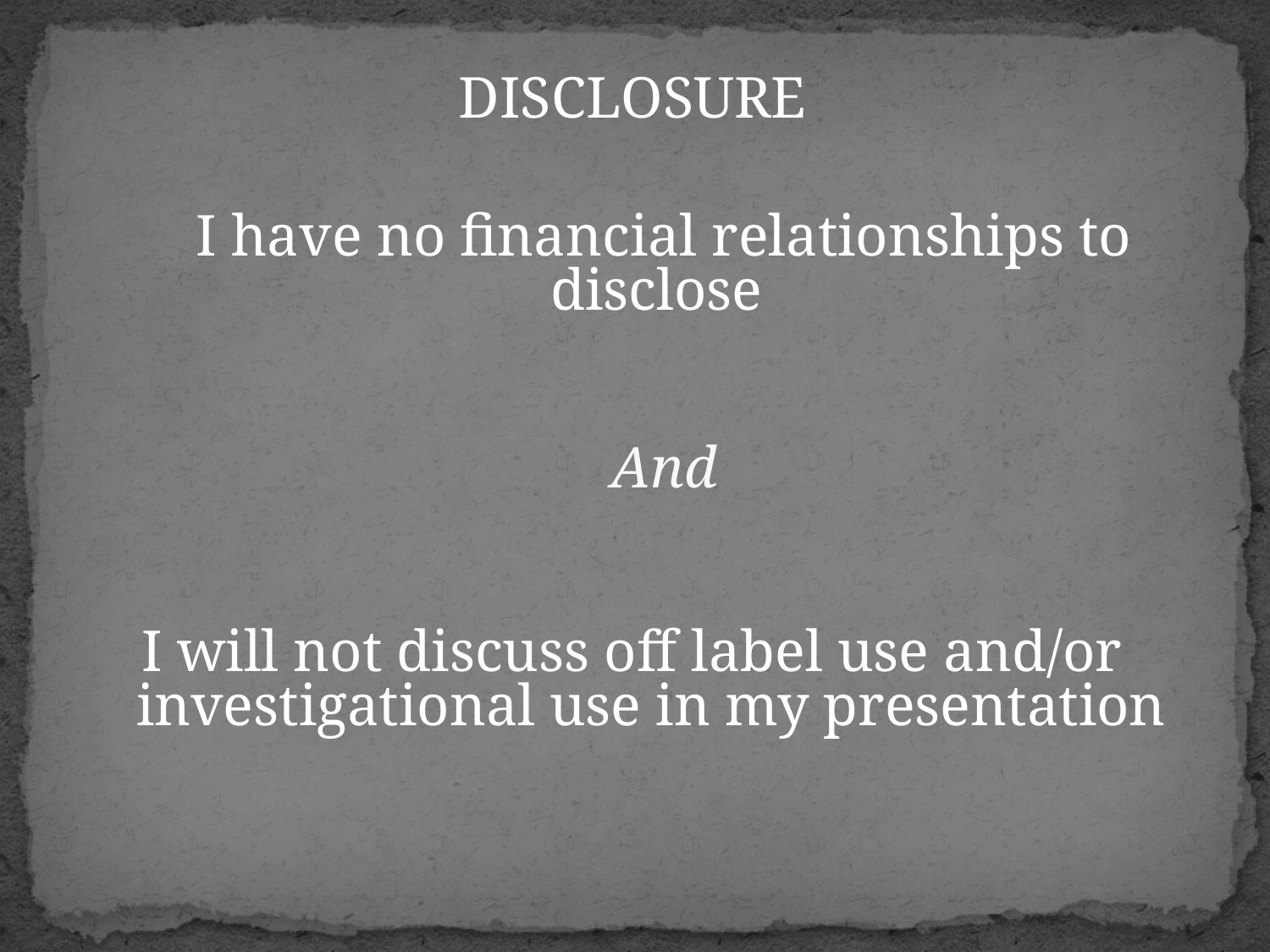

DISCLOSURE

I have no financial relationships to disclose

And

I will not discuss off label use and/or investigational use in my presentation